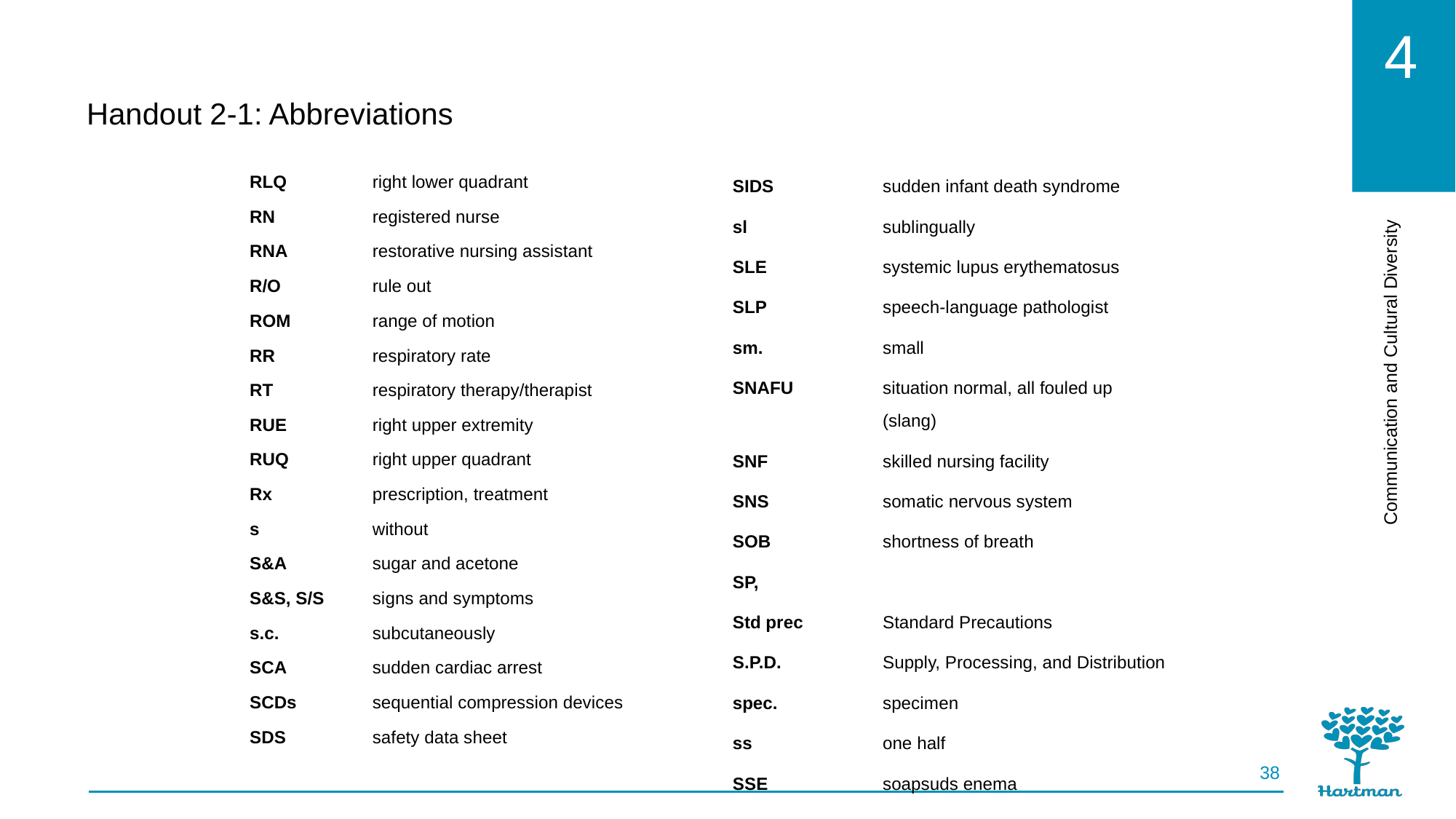

Handout 2-1: Abbreviations
SIDS	sudden infant death syndrome
sl	sublingually
SLE	systemic lupus erythematosus
SLP	speech-language pathologist
sm.	small
SNAFU	situation normal, all fouled up (slang)
SNF	skilled nursing facility
SNS	somatic nervous system
SOB	shortness of breath
SP,
Std prec 	Standard Precautions
S.P.D.	Supply, Processing, and Distribution
spec.	specimen
ss	one half
SSE	soapsuds enema
RLQ	right lower quadrant
RN	registered nurse
RNA	restorative nursing assistant
R/O	rule out
ROM	range of motion
RR	respiratory rate
RT	respiratory therapy/therapist
RUE	right upper extremity
RUQ	right upper quadrant
Rx	prescription, treatment
s 	without
S&A	sugar and acetone
S&S, S/S	signs and symptoms
s.c.	subcutaneously
SCA	sudden cardiac arrest
SCDs	sequential compression devices
SDS	safety data sheet

38